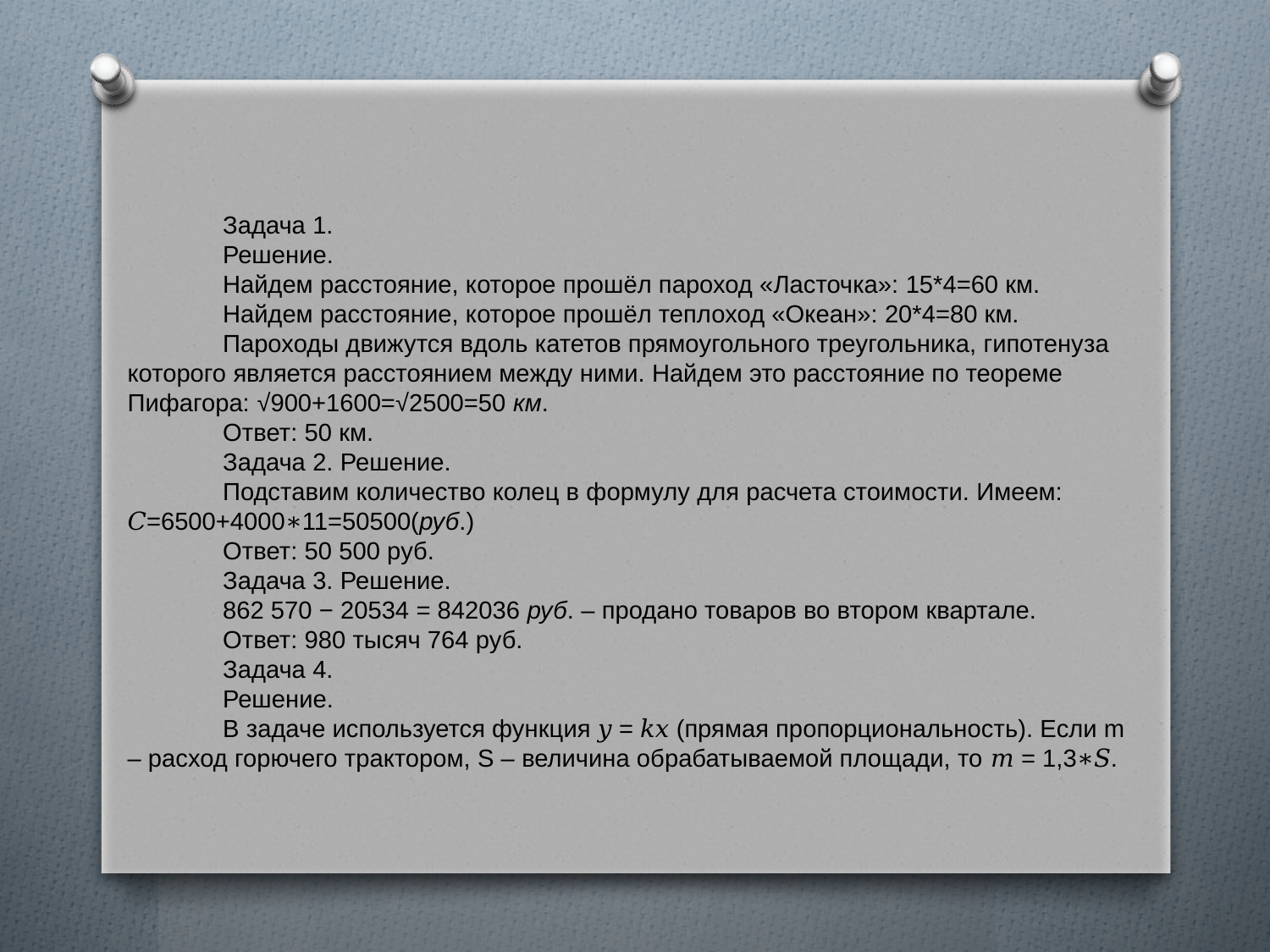

Задача 1.
Решение.
Найдем расстояние, которое прошёл пароход «Ласточка»: 15*4=60 км.
Найдем расстояние, которое прошёл теплоход «Океан»: 20*4=80 км.
Пароходы движутся вдоль катетов прямоугольного треугольника, гипотенуза которого является расстоянием между ними. Найдем это расстояние по теореме Пифагора: √900+1600=√2500=50 км.
Ответ: 50 км.
Задача 2. Решение.
Подставим количество колец в формулу для расчета стоимости. Имеем: 𝐶=6500+4000∗11=50500(руб.)
Ответ: 50 500 руб.
Задача 3. Решение.
862 570 − 20534 = 842036 руб. – продано товаров во втором квартале.
Ответ: 980 тысяч 764 руб.
Задача 4.
Решение.
В задаче используется функция 𝑦 = 𝑘𝑥 (прямая пропорциональность). Если m – расход горючего трактором, S – величина обрабатываемой площади, то 𝑚 = 1,3∗𝑆.